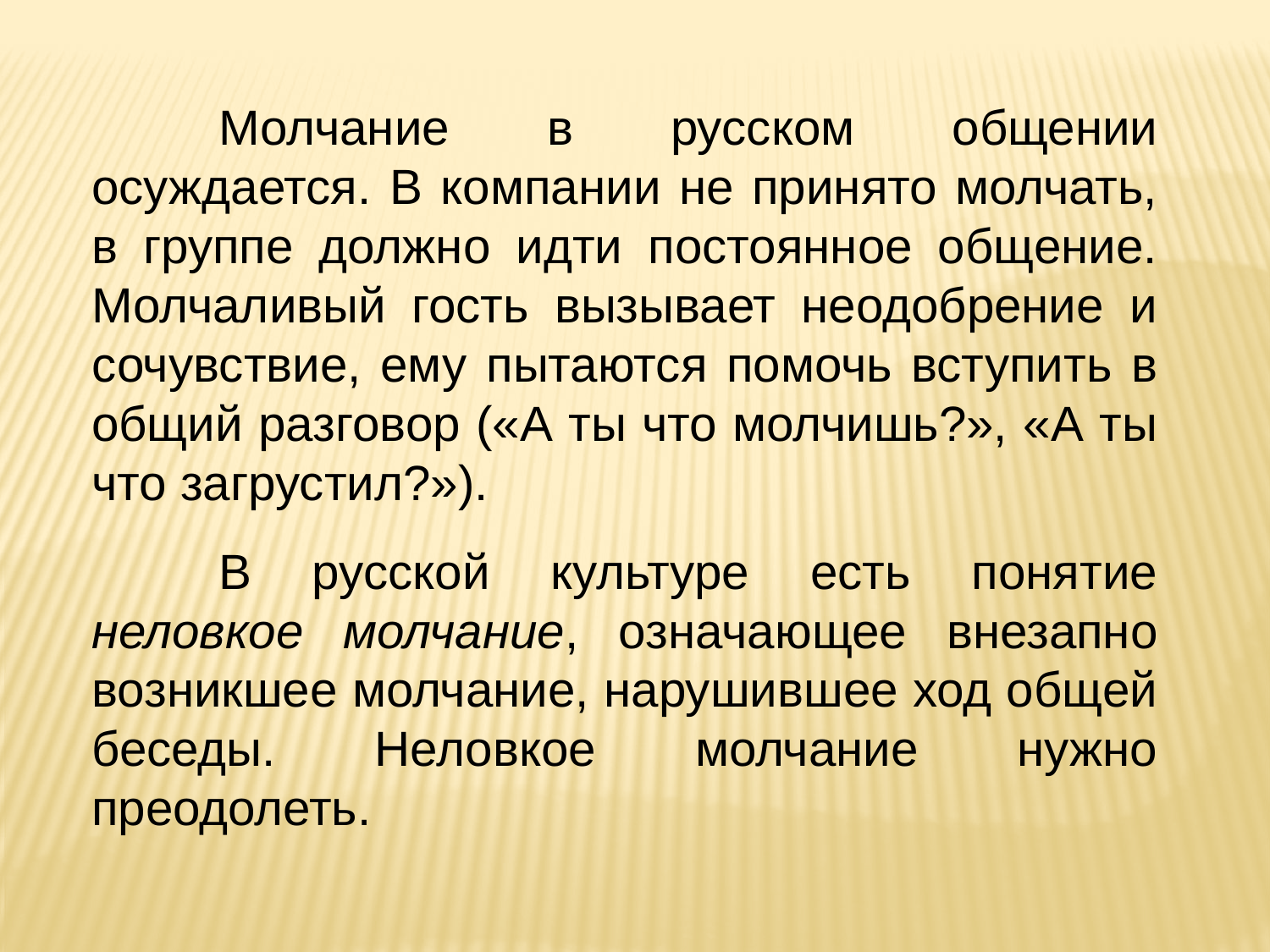

Молчание в русском общении осуждается. В компании не принято молчать, в группе должно идти постоянное общение. Молчаливый гость вызывает неодобрение и сочувствие, ему пытаются помочь вступить в общий разговор («А ты что молчишь?», «А ты что загрустил?»).

	В русской культуре есть понятие неловкое молчание, означающее внезапно возникшее молчание, нарушившее ход общей беседы. Неловкое молчание нужно преодолеть.